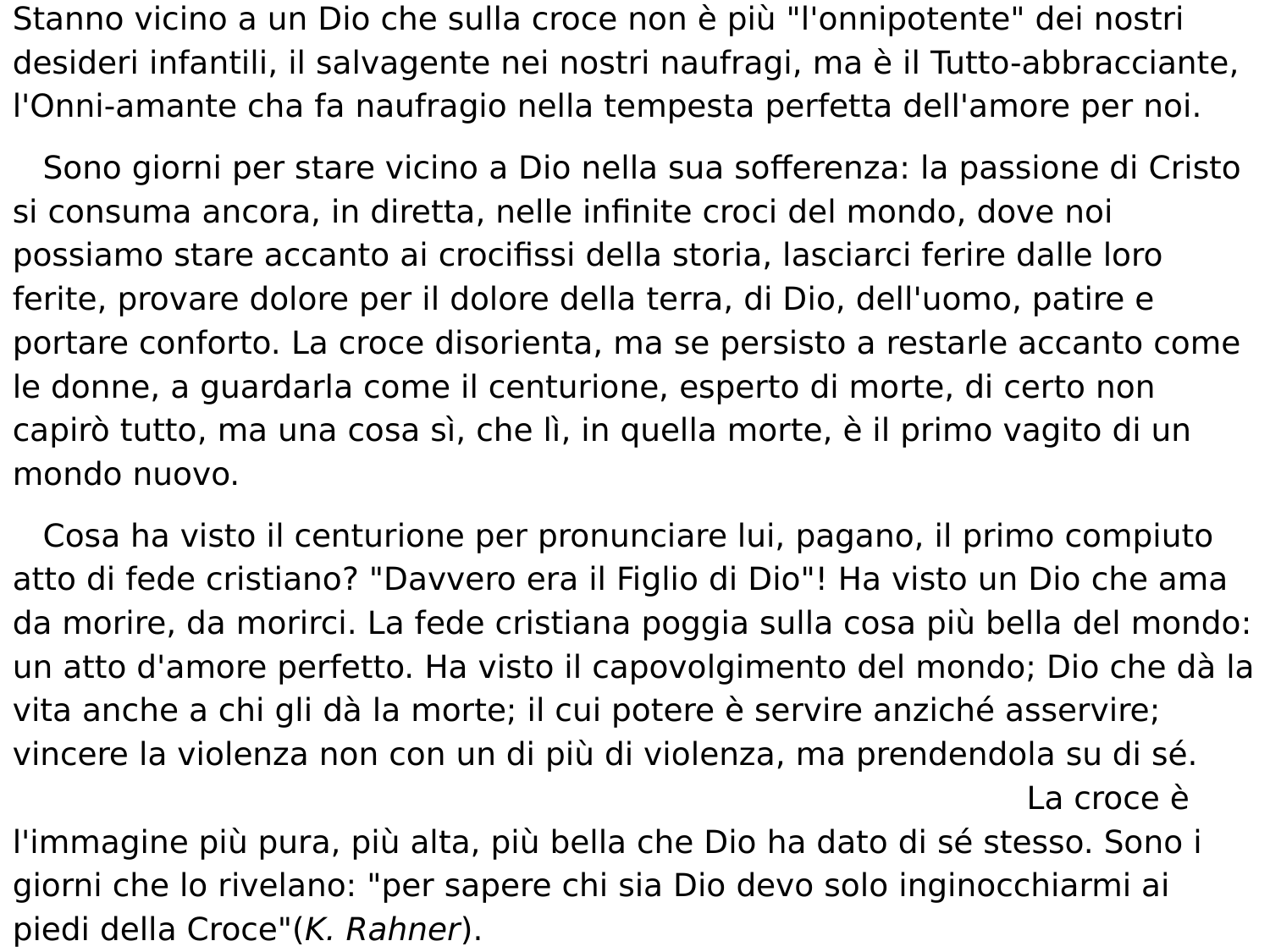

Stanno vicino a un Dio che sulla croce non è più "l'onnipotente" dei nostri desideri infantili, il salvagente nei nostri naufragi, ma è il Tutto-abbracciante, l'Onni-amante cha fa naufragio nella tempesta perfetta dell'amore per noi.
   Sono giorni per stare vicino a Dio nella sua sofferenza: la passione di Cristo si consuma ancora, in diretta, nelle infinite croci del mondo, dove noi possiamo stare accanto ai crocifissi della storia, lasciarci ferire dalle loro ferite, provare dolore per il dolore della terra, di Dio, dell'uomo, patire e portare conforto. La croce disorienta, ma se persisto a restarle accanto come le donne, a guardarla come il centurione, esperto di morte, di certo non capirò tutto, ma una cosa sì, che lì, in quella morte, è il primo vagito di un mondo nuovo.
   Cosa ha visto il centurione per pronunciare lui, pagano, il primo compiuto atto di fede cristiano? "Davvero era il Figlio di Dio"! Ha visto un Dio che ama da morire, da morirci. La fede cristiana poggia sulla cosa più bella del mondo: un atto d'amore perfetto. Ha visto il capovolgimento del mondo; Dio che dà la vita anche a chi gli dà la morte; il cui potere è servire anziché asservire; vincere la violenza non con un di più di violenza, ma prendendola su di sé.                                                                                                          La croce è l'immagine più pura, più alta, più bella che Dio ha dato di sé stesso. Sono i giorni che lo rivelano: "per sapere chi sia Dio devo solo inginocchiarmi ai piedi della Croce"(K. Rahner).